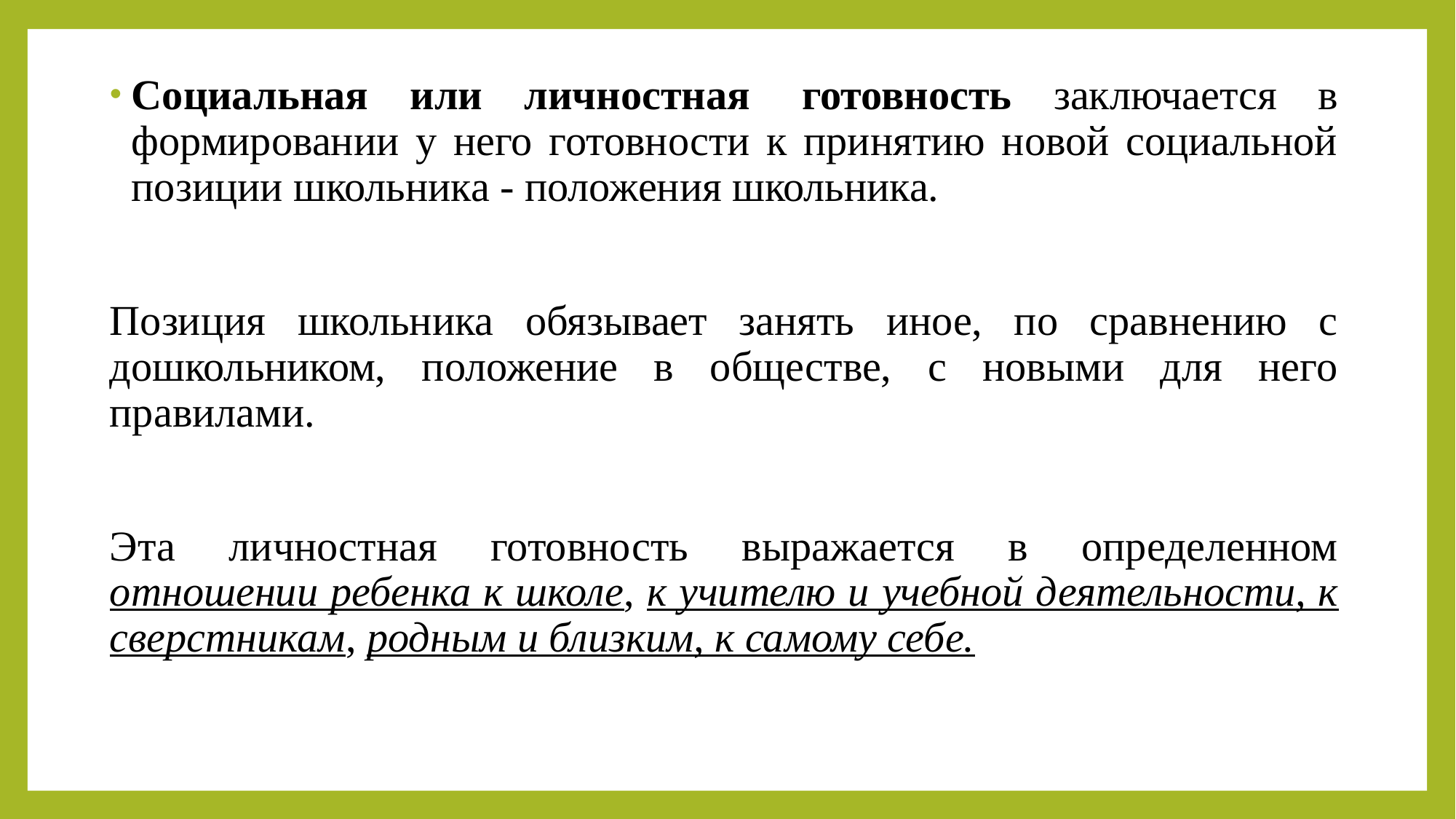

Социальная или личностная  готовность заключается в формировании у него готовности к принятию новой социальной позиции школьника - положения школьника.

Позиция школьника обязывает занять иное, по сравнению с дошкольником, положение в обществе, с новыми для него правилами.

Эта личностная готовность выражается в определенном отношении ребенка к школе, к учителю и учебной деятельности, к сверстникам, родным и близким, к самому себе.